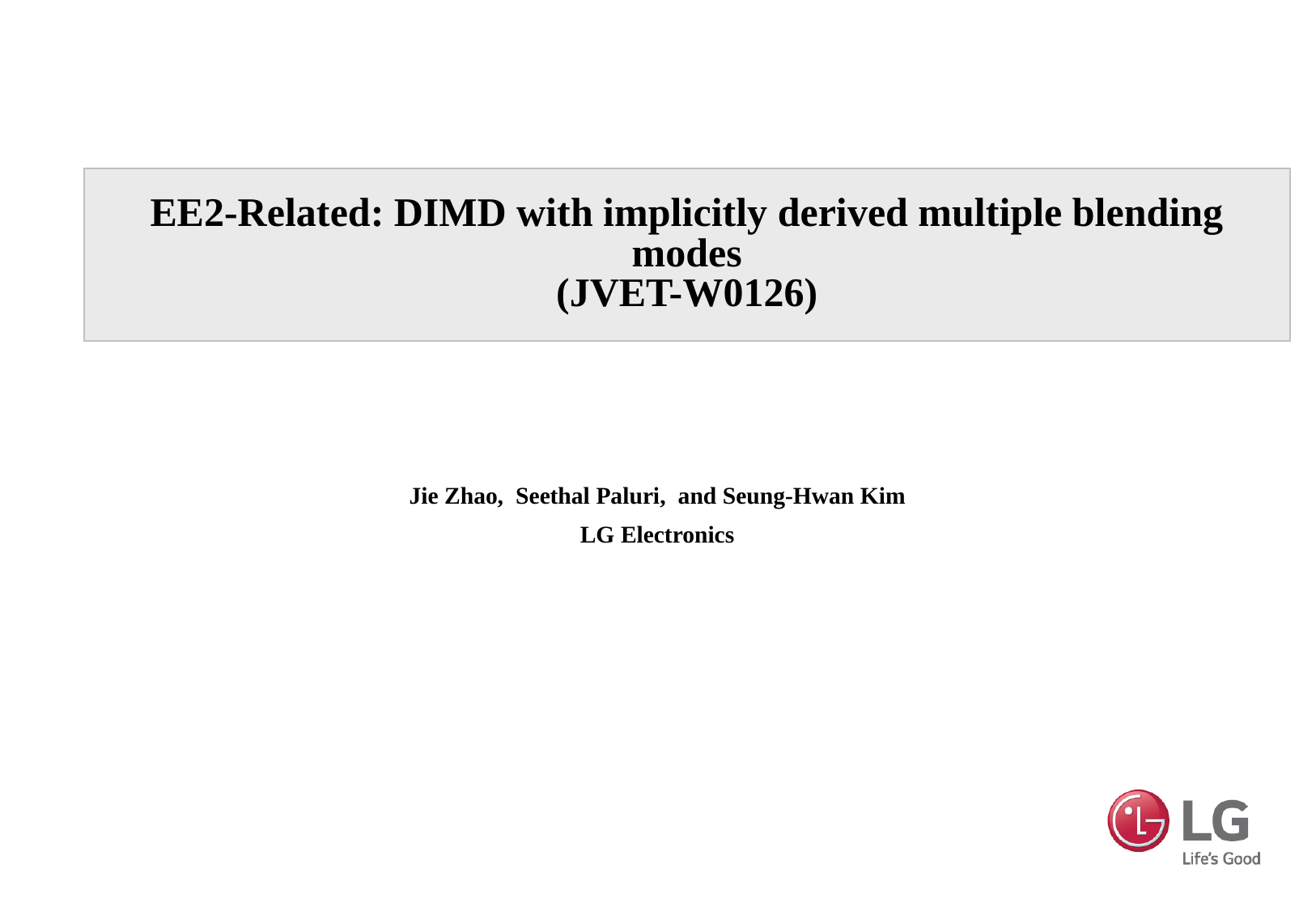

# EE2-Related: DIMD with implicitly derived multiple blending modes (JVET-W0126)
Jie Zhao,  Seethal Paluri,  and Seung-Hwan Kim
LG Electronics